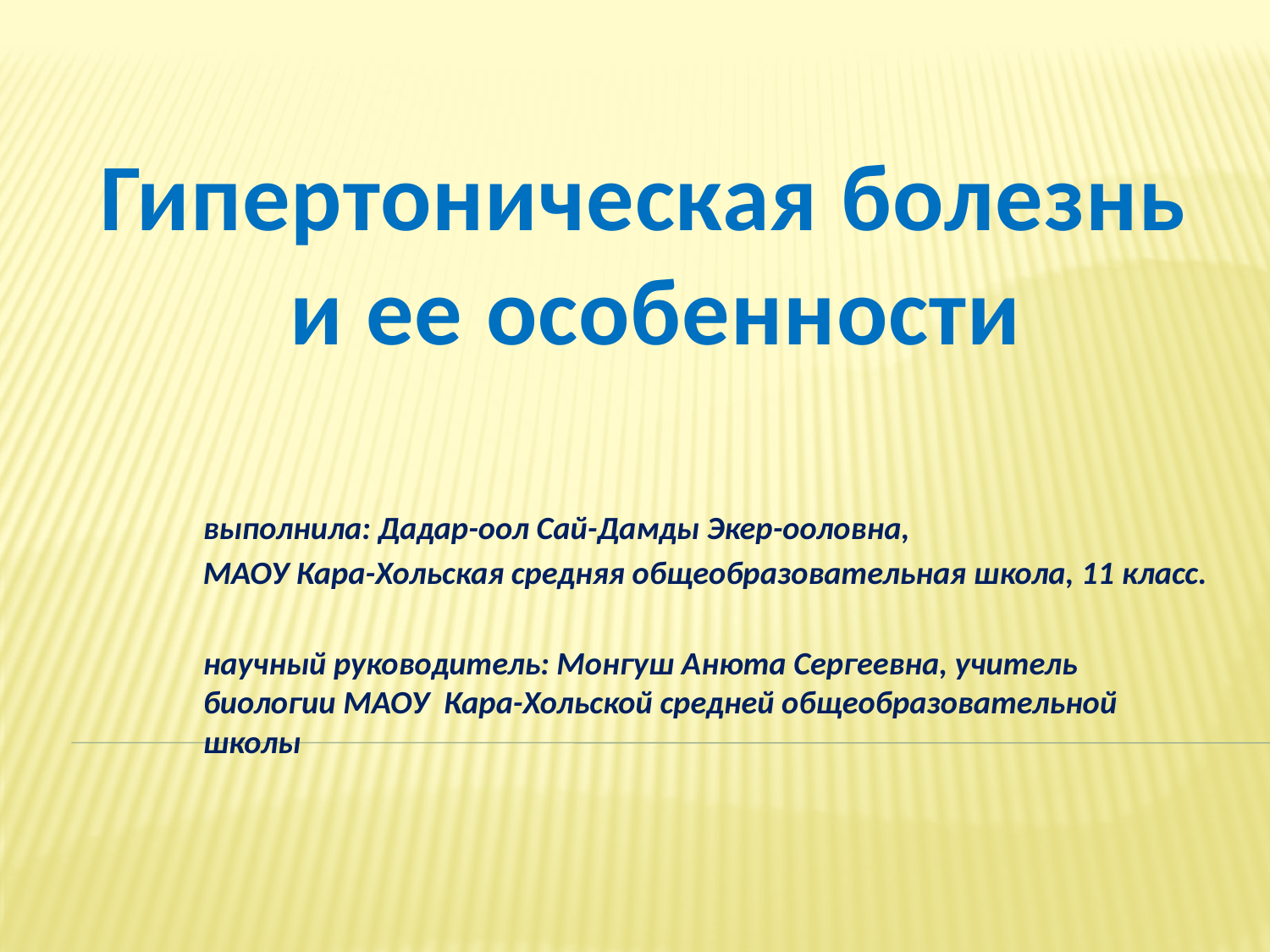

Гипертоническая болезнь
 и ее особенности
выполнила: Дадар-оол Сай-Дамды Экер-ооловна,
МАОУ Кара-Хольская средняя общеобразовательная школа, 11 класс.

научный руководитель: Монгуш Анюта Сергеевна, учитель биологии МАОУ  Кара-Хольской средней общеобразовательной школы